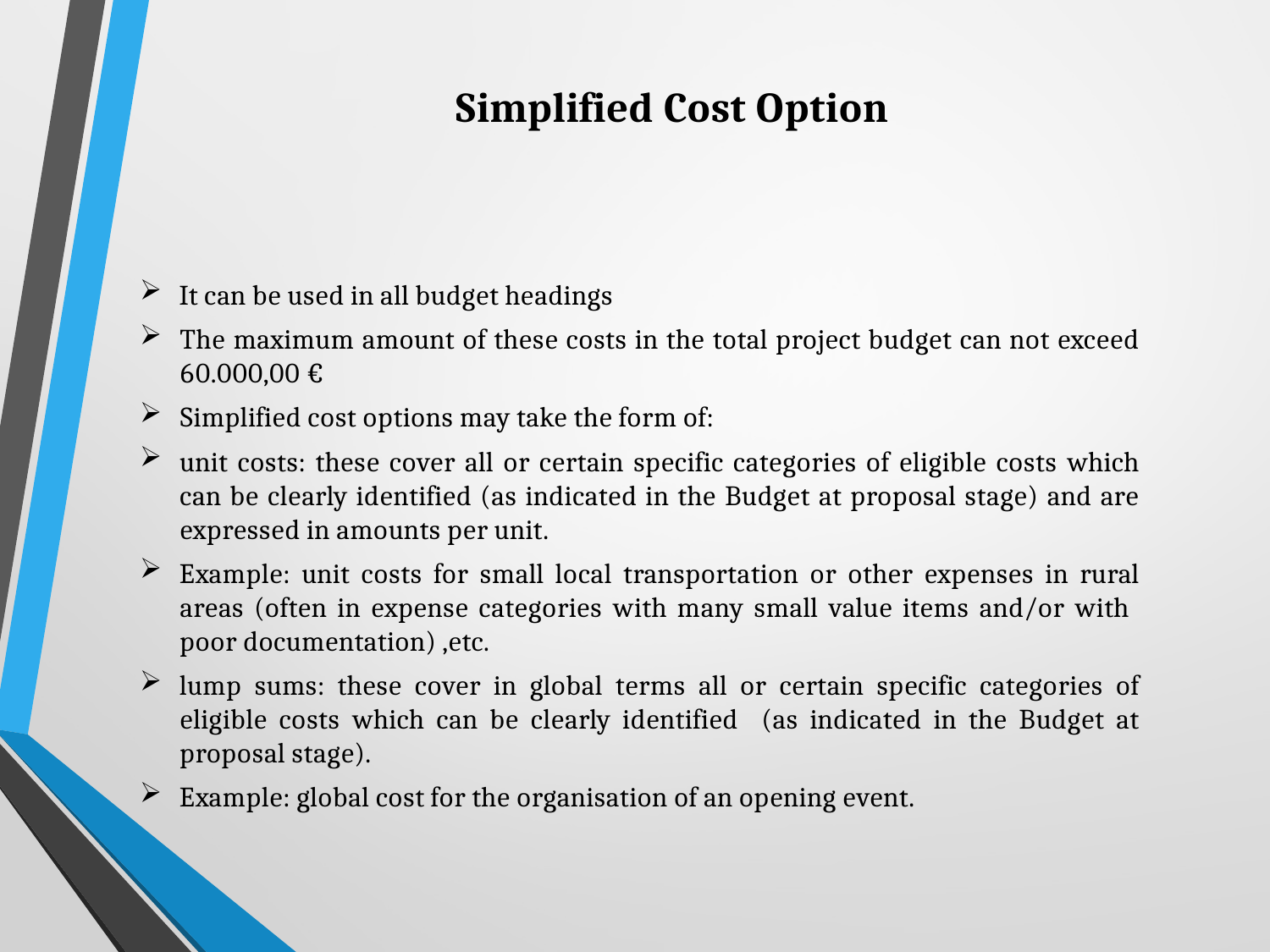

# Simplified Cost Option
It can be used in all budget headings
The maximum amount of these costs in the total project budget can not exceed 60.000,00 €
Simplified cost options may take the form of:
unit costs: these cover all or certain specific categories of eligible costs which can be clearly identified (as indicated in the Budget at proposal stage) and are expressed in amounts per unit.
Example: unit costs for small local transportation or other expenses in rural areas (often in expense categories with many small value items and/or with  poor documentation) ,etc.
lump sums: these cover in global terms all or certain specific categories of eligible costs which can be clearly identified  (as indicated in the Budget at proposal stage).
Example: global cost for the organisation of an opening event.